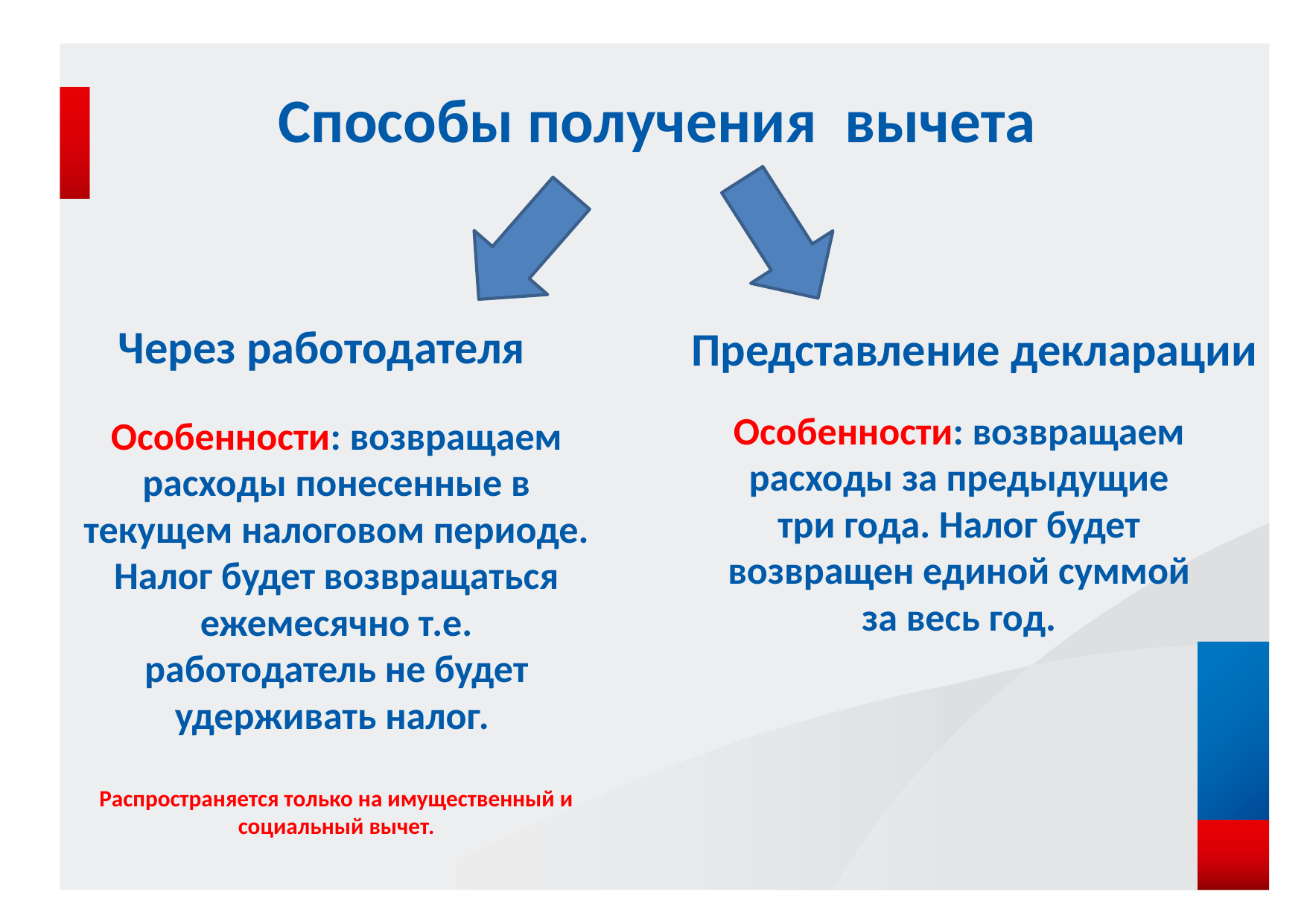

Способы получения  вычета

Через работодателя
Представление декларации
Особенности: возвращаем расходы за предыдущие три года. Налог будет возвращен единой суммой за весь год.
Особенности: возвращаем расходы понесенные в текущем налоговом периоде.
Налог будет возвращаться ежемесячно т.е. работодатель не будет удерживать налог.

Распространяется только на имущественный и социальный вычет.